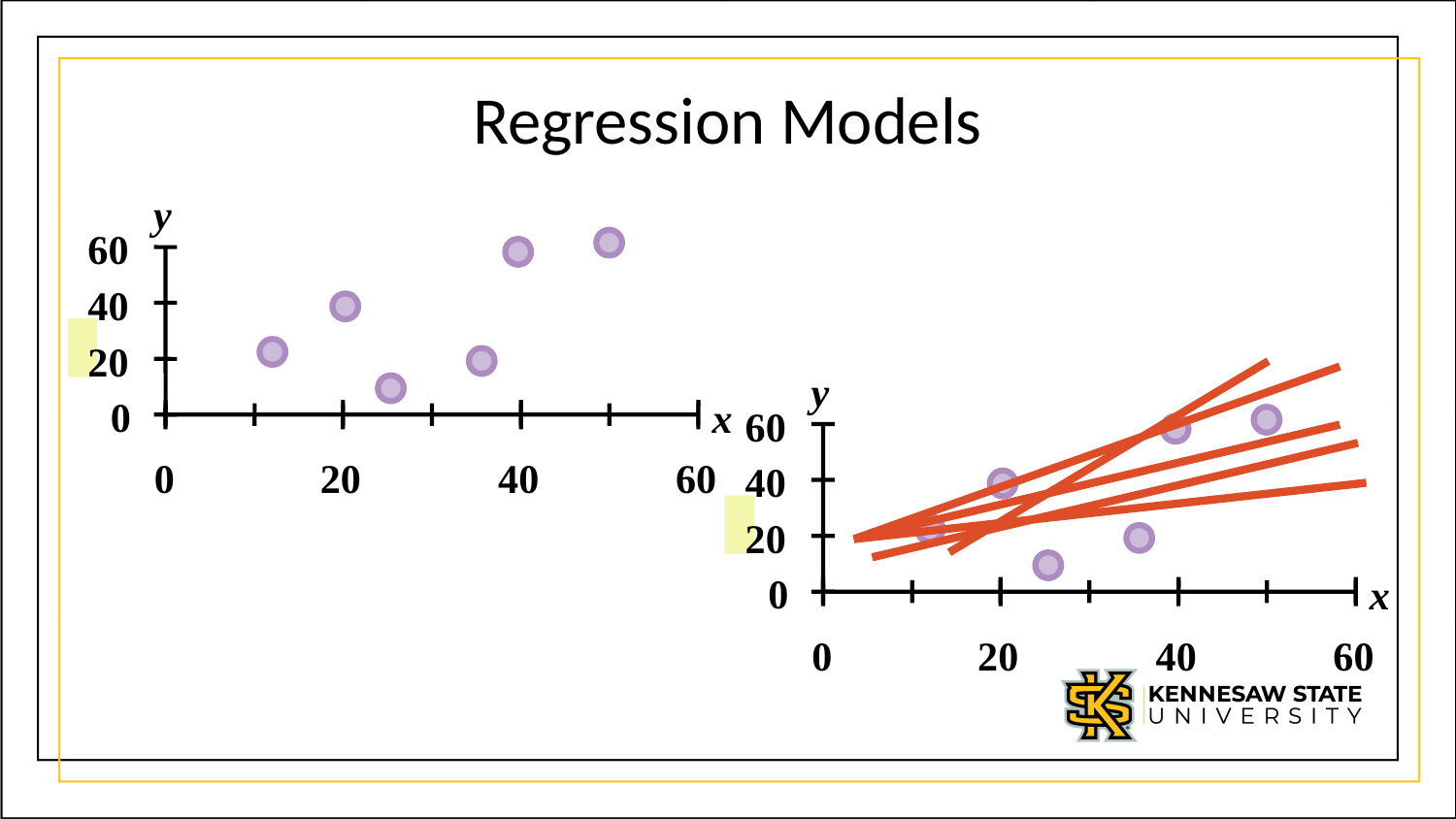

# Regression Models
y
60

40

20

0
x

0
20
40
60
y
60

40

20

0
x

0
20
40
60